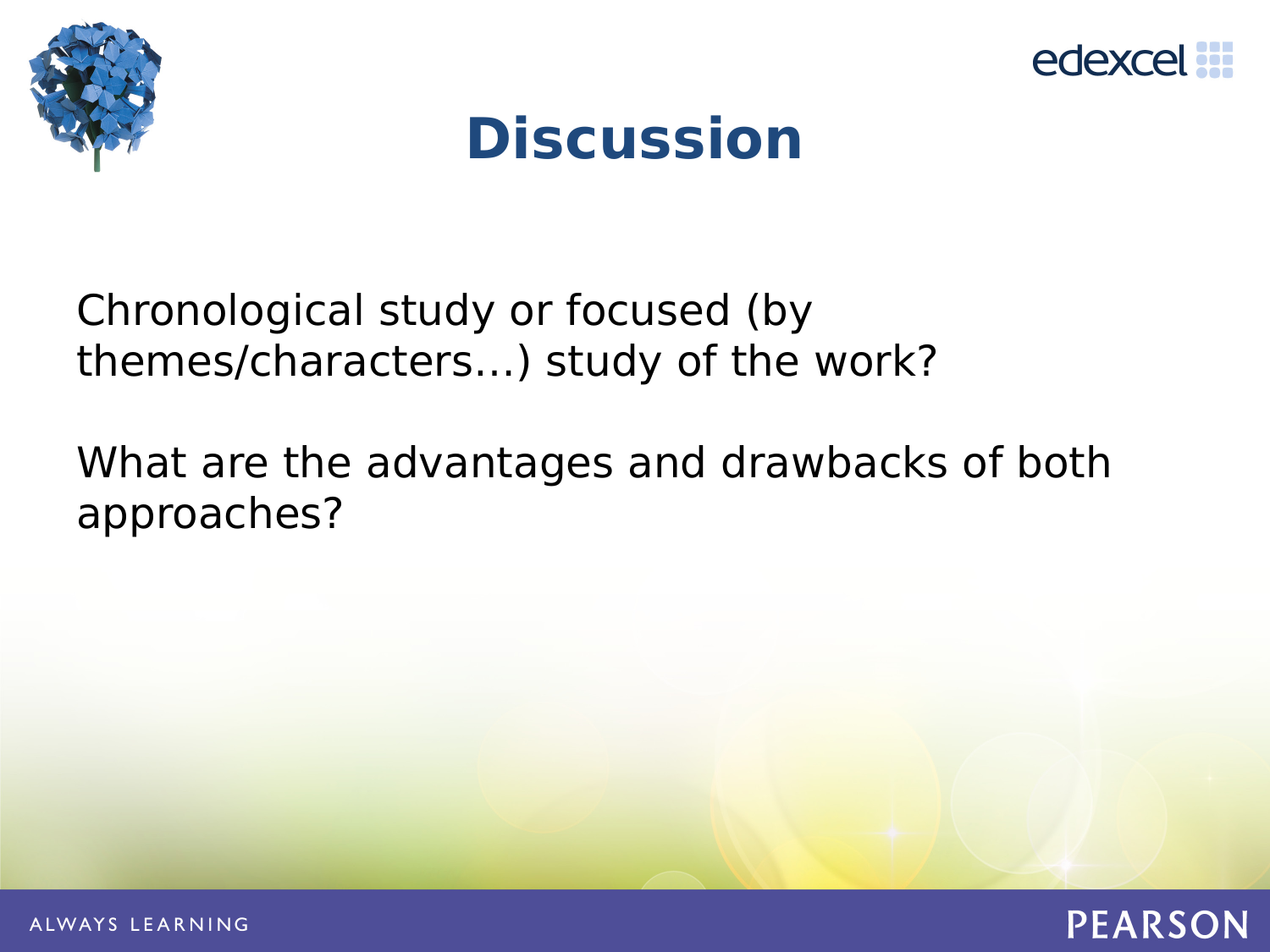

# Discussion
Chronological study or focused (by themes/characters…) study of the work?

What are the advantages and drawbacks of both approaches?